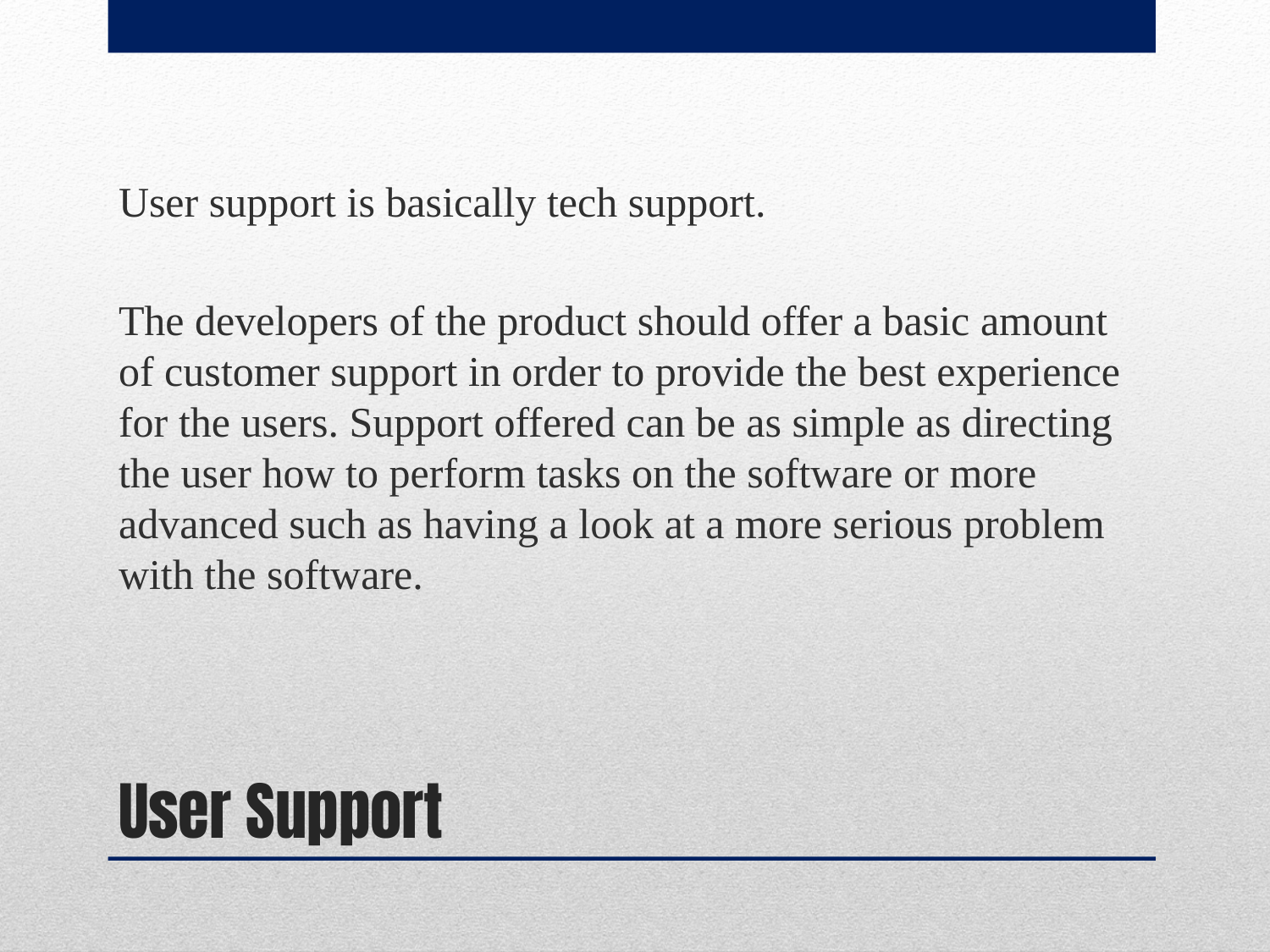

User support is basically tech support.

The developers of the product should offer a basic amount of customer support in order to provide the best experience for the users. Support offered can be as simple as directing the user how to perform tasks on the software or more advanced such as having a look at a more serious problem with the software.

# User Support